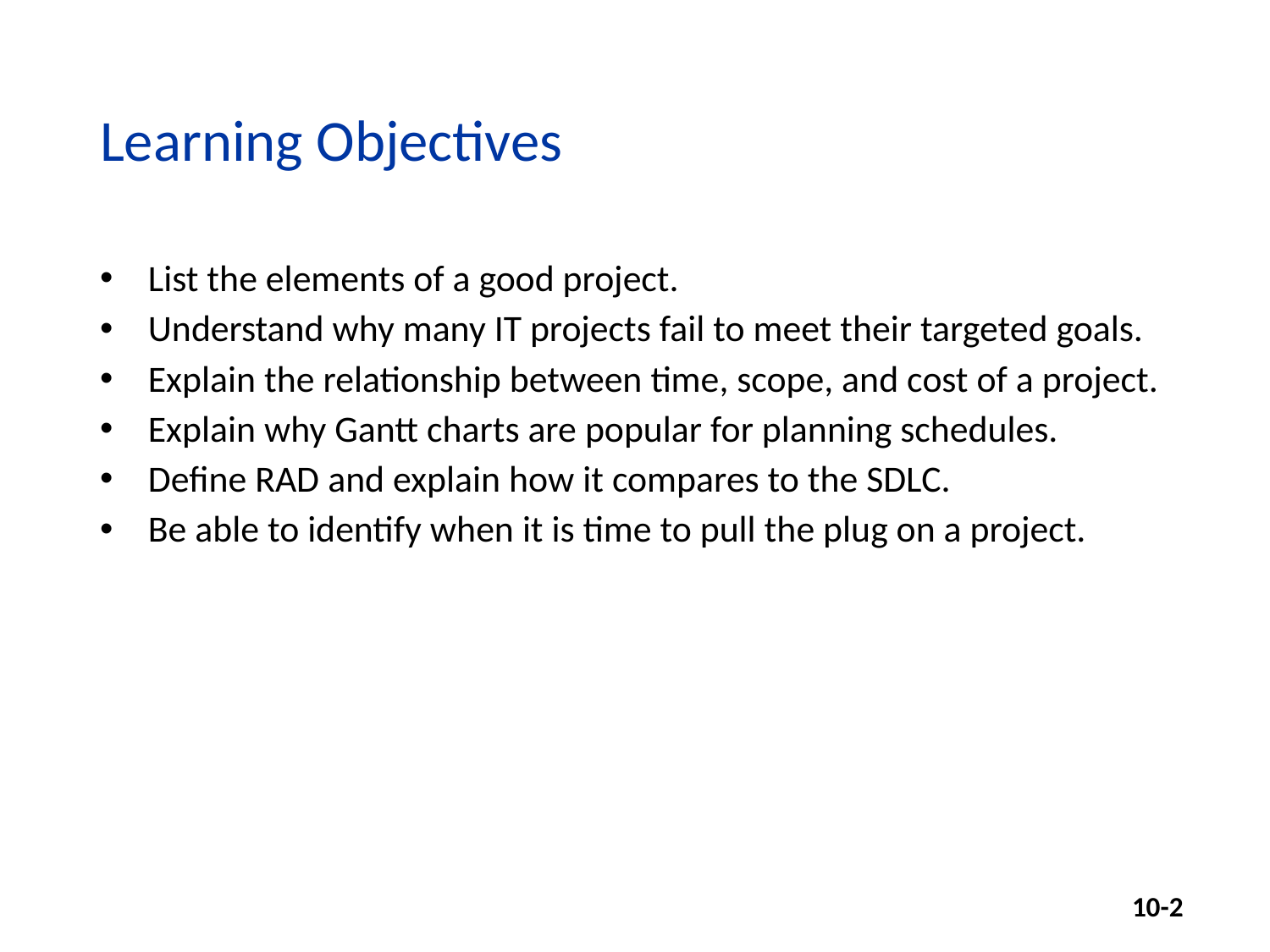

# Learning Objectives
List the elements of a good project.
Understand why many IT projects fail to meet their targeted goals.
Explain the relationship between time, scope, and cost of a project.
Explain why Gantt charts are popular for planning schedules.
Define RAD and explain how it compares to the SDLC.
Be able to identify when it is time to pull the plug on a project.